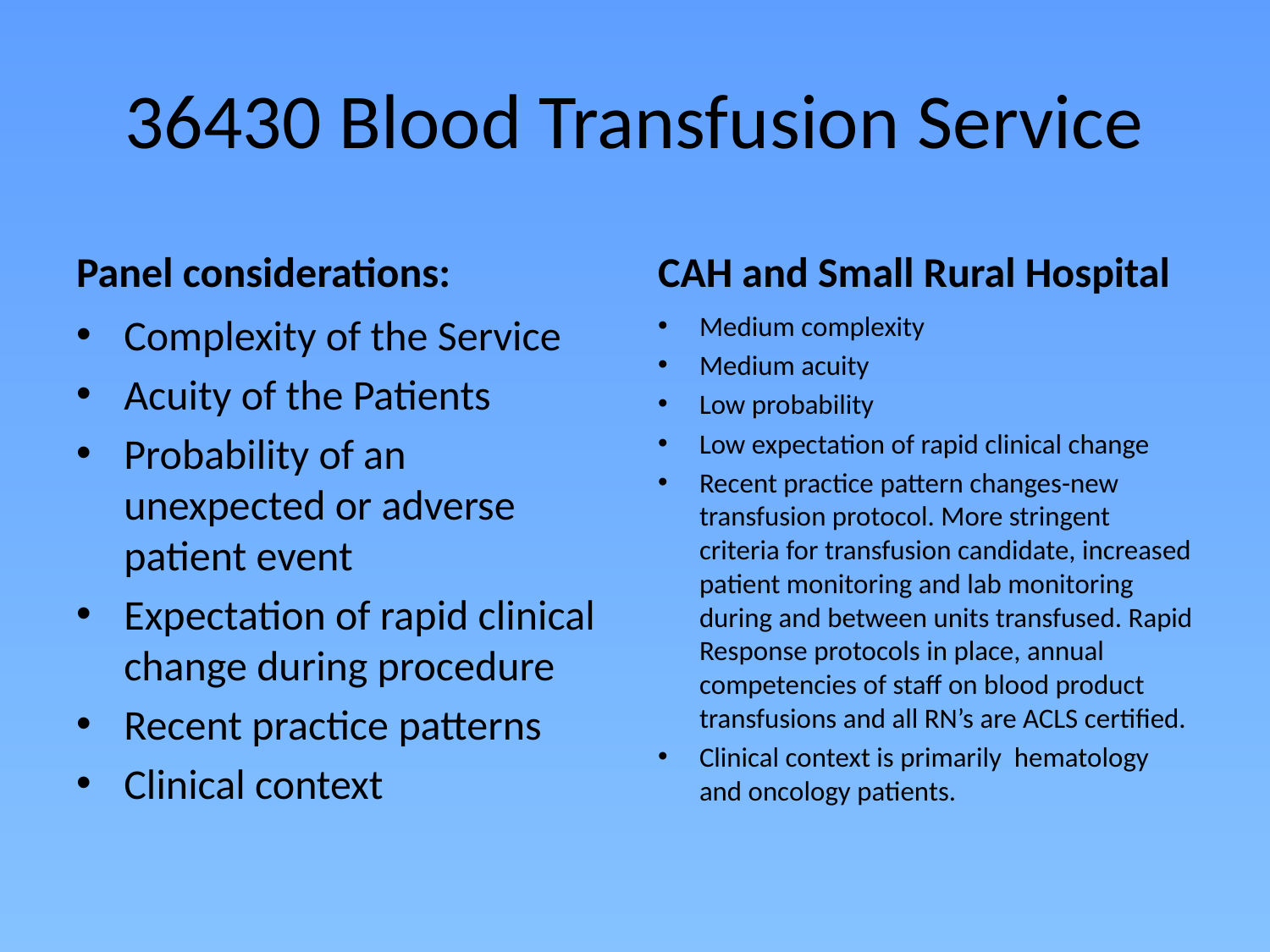

# 36430 Blood Transfusion Service
Panel considerations:
CAH and Small Rural Hospital
Complexity of the Service
Acuity of the Patients
Probability of an unexpected or adverse patient event
Expectation of rapid clinical change during procedure
Recent practice patterns
Clinical context

Medium complexity
Medium acuity
Low probability
Low expectation of rapid clinical change
Recent practice pattern changes-new transfusion protocol. More stringent criteria for transfusion candidate, increased patient monitoring and lab monitoring during and between units transfused. Rapid Response protocols in place, annual competencies of staff on blood product transfusions and all RN’s are ACLS certified.
Clinical context is primarily  hematology and oncology patients.